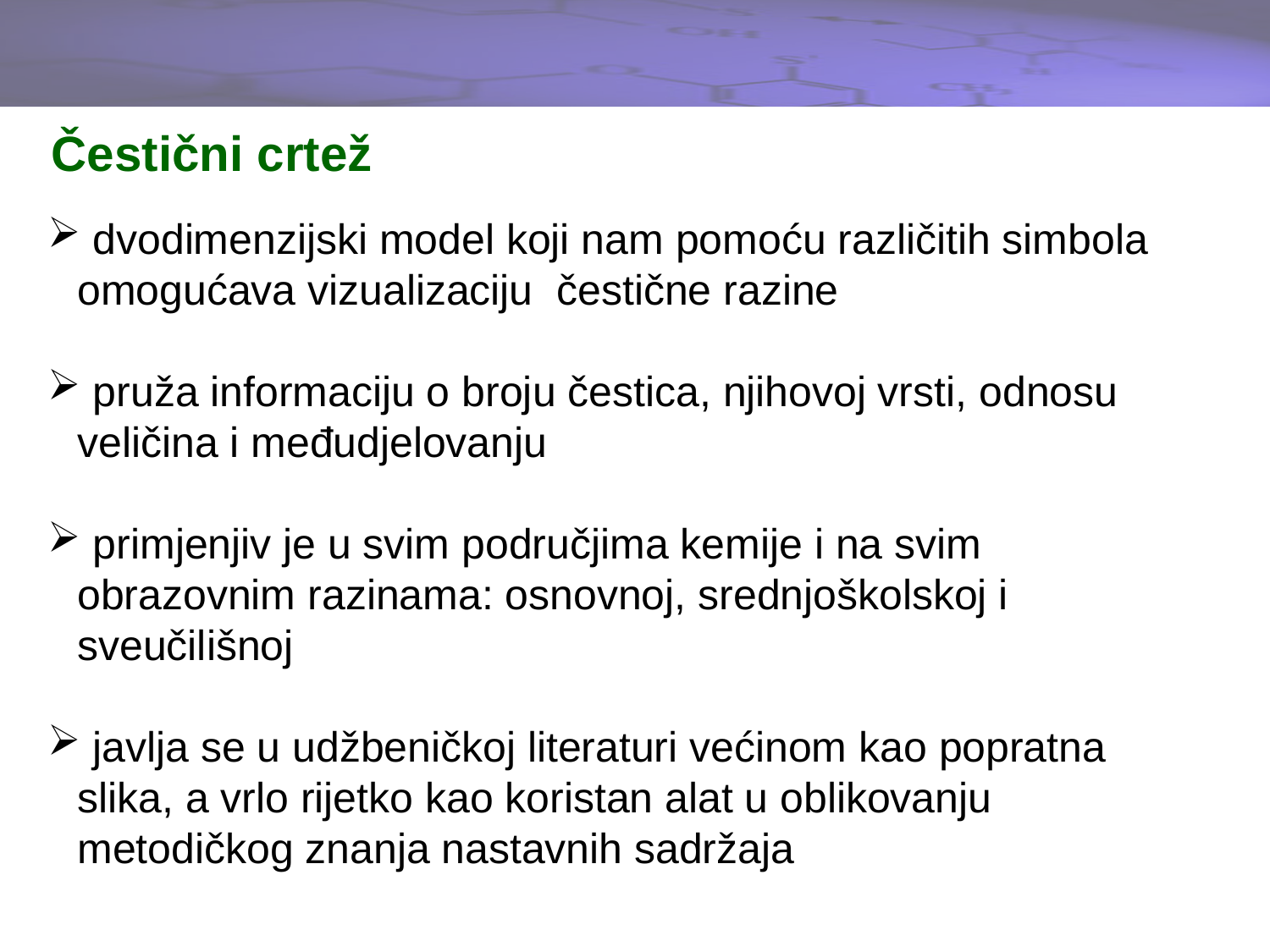

Čestični crtež
 dvodimenzijski model koji nam pomoću različitih simbola omogućava vizualizaciju  čestične razine

 pruža informaciju o broju čestica, njihovoj vrsti, odnosu veličina i međudjelovanju

 primjenjiv je u svim područjima kemije i na svim obrazovnim razinama: osnovnoj, srednjoškolskoj i sveučilišnoj

 javlja se u udžbeničkoj literaturi većinom kao popratna slika, a vrlo rijetko kao koristan alat u oblikovanju metodičkog znanja nastavnih sadržaja